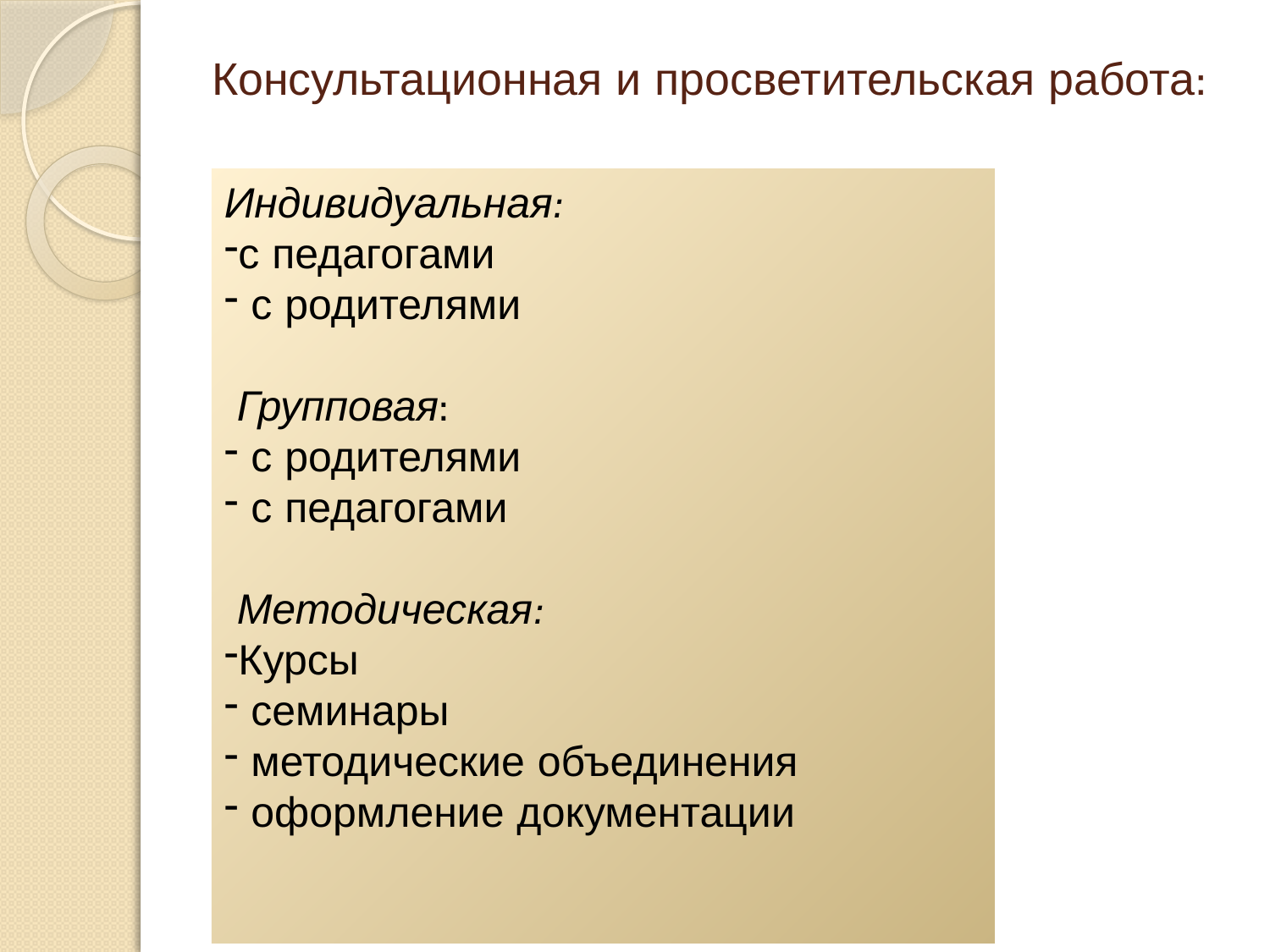

# Консультационная и просветительская работа:
Индивидуальная:
с педагогами
 с родителями

 Групповая:
 с родителями
 с педагогами

 Методическая:
Курсы
 семинары
 методические объединения
 оформление документации